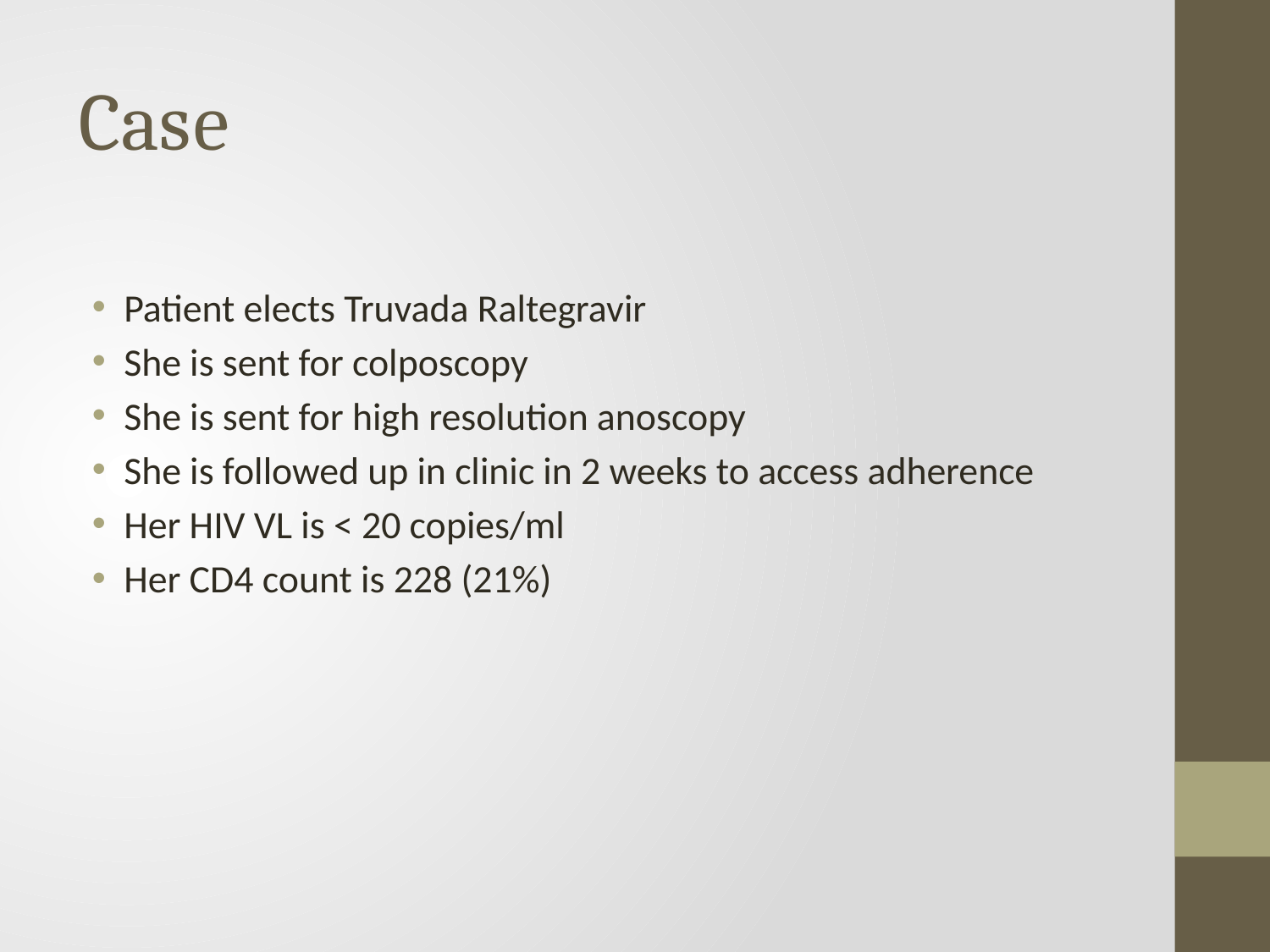

# Case

Patient elects Truvada Raltegravir
She is sent for colposcopy
She is sent for high resolution anoscopy
She is followed up in clinic in 2 weeks to access adherence
Her HIV VL is < 20 copies/ml
Her CD4 count is 228 (21%)